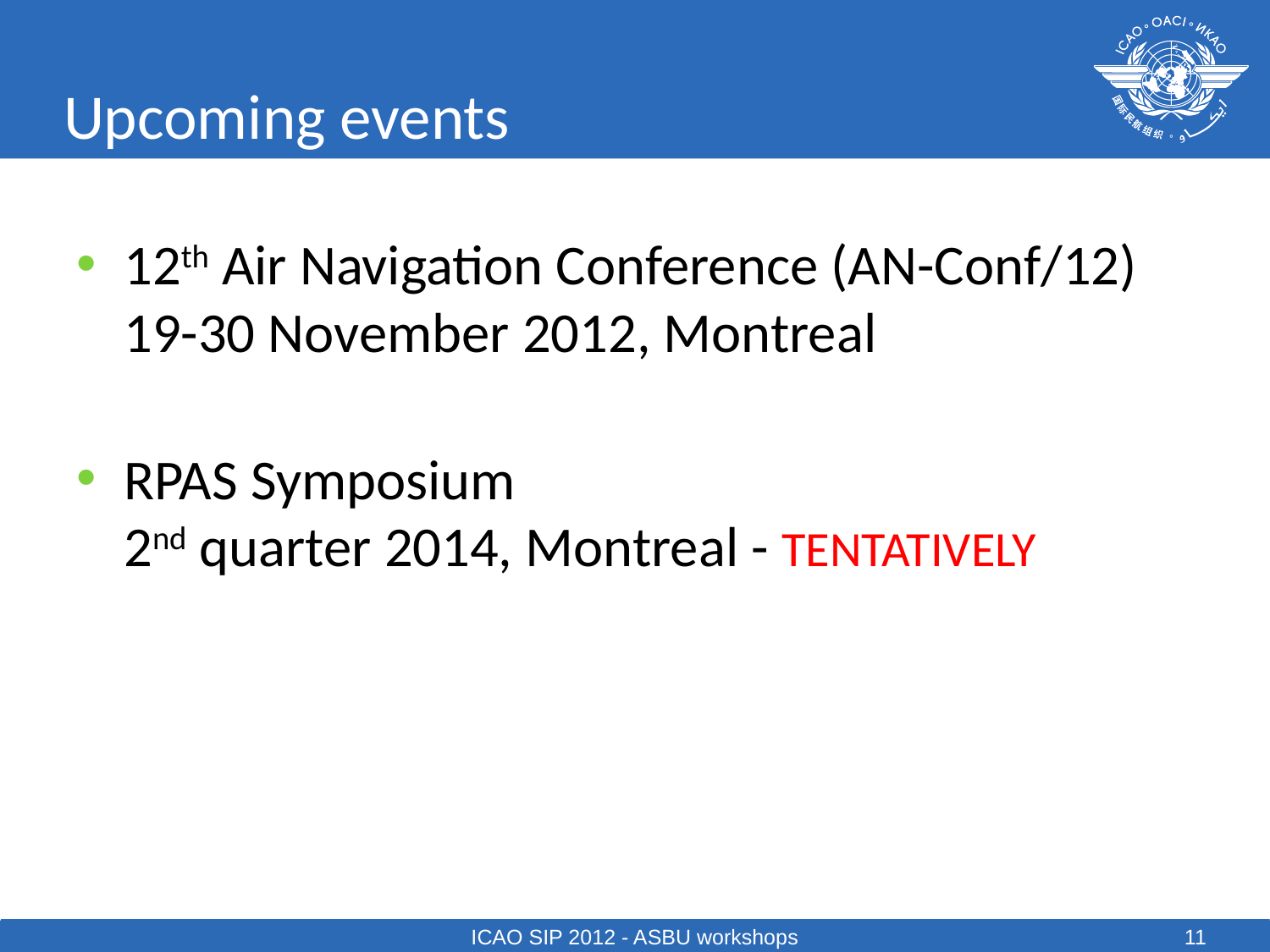

# Upcoming events
12th Air Navigation Conference (AN-Conf/12)
19-30 November 2012, Montreal
RPAS Symposium
2nd quarter 2014, Montreal - TENTATIVELY
ICAO SIP 2012 - ASBU workshops
11